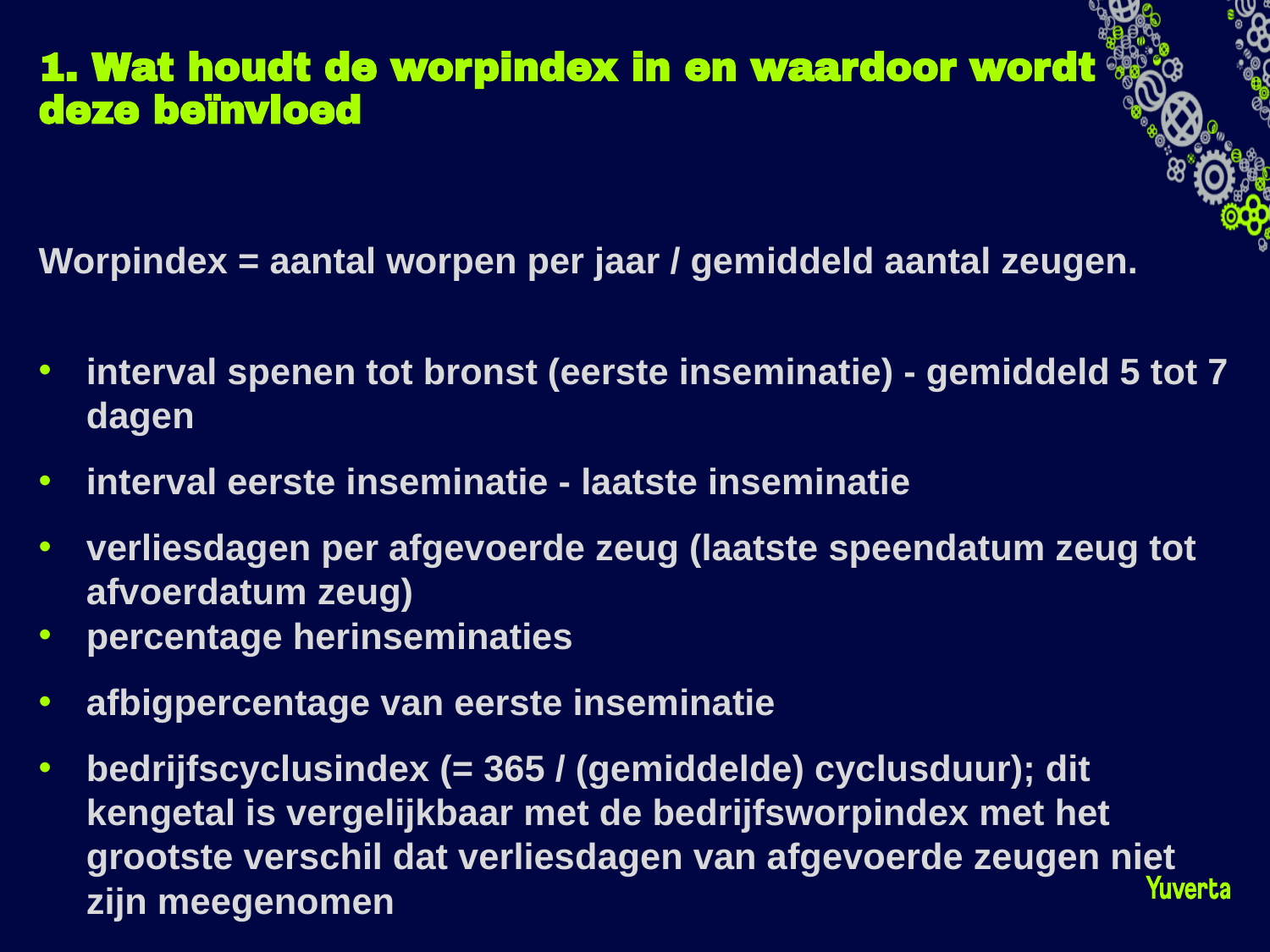

# 1. Wat houdt de worpindex in en waardoor wordt deze beïnvloed
Worpindex = aantal worpen per jaar / gemiddeld aantal zeugen.

interval spenen tot bronst (eerste inseminatie) - gemiddeld 5 tot 7 dagen
interval eerste inseminatie - laatste inseminatie
verliesdagen per afgevoerde zeug (laatste speendatum zeug tot afvoerdatum zeug)
percentage herinseminaties
afbigpercentage van eerste inseminatie
bedrijfscyclusindex (= 365 / (gemiddelde) cyclusduur); dit kengetal is vergelijkbaar met de bedrijfsworpindex met het grootste verschil dat verliesdagen van afgevoerde zeugen niet zijn meegenomen